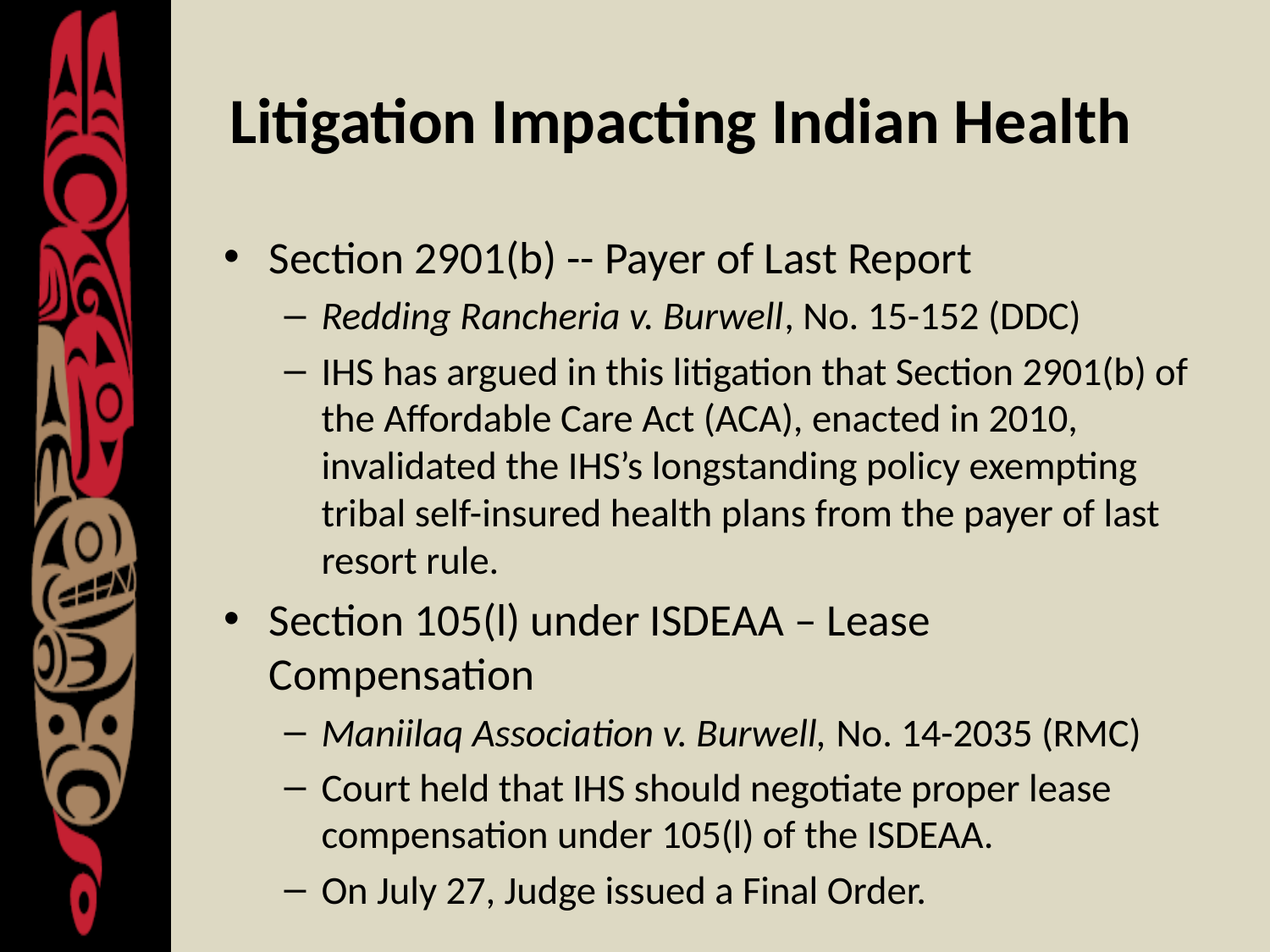

# Litigation Impacting Indian Health
Section 2901(b) -- Payer of Last Report
Redding Rancheria v. Burwell, No. 15-152 (DDC)
IHS has argued in this litigation that Section 2901(b) of the Affordable Care Act (ACA), enacted in 2010, invalidated the IHS’s longstanding policy exempting tribal self-insured health plans from the payer of last resort rule.
Section 105(l) under ISDEAA – Lease Compensation
Maniilaq Association v. Burwell, No. 14-2035 (RMC)
Court held that IHS should negotiate proper lease compensation under 105(l) of the ISDEAA.
On July 27, Judge issued a Final Order.